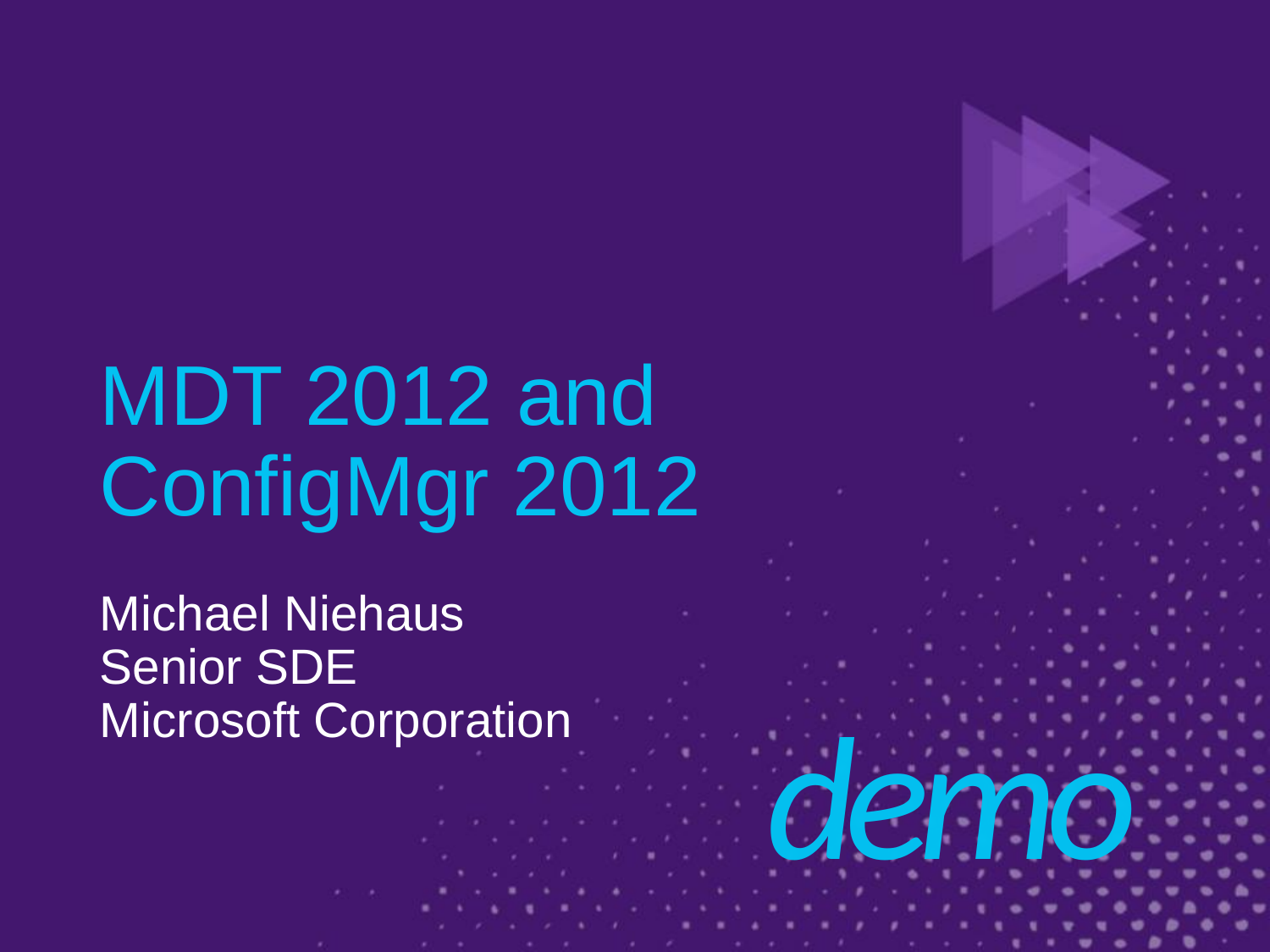

# MDT 2012 and ConfigMgr 2012
Michael Niehaus
Senior SDE
Microsoft Corporation
demo